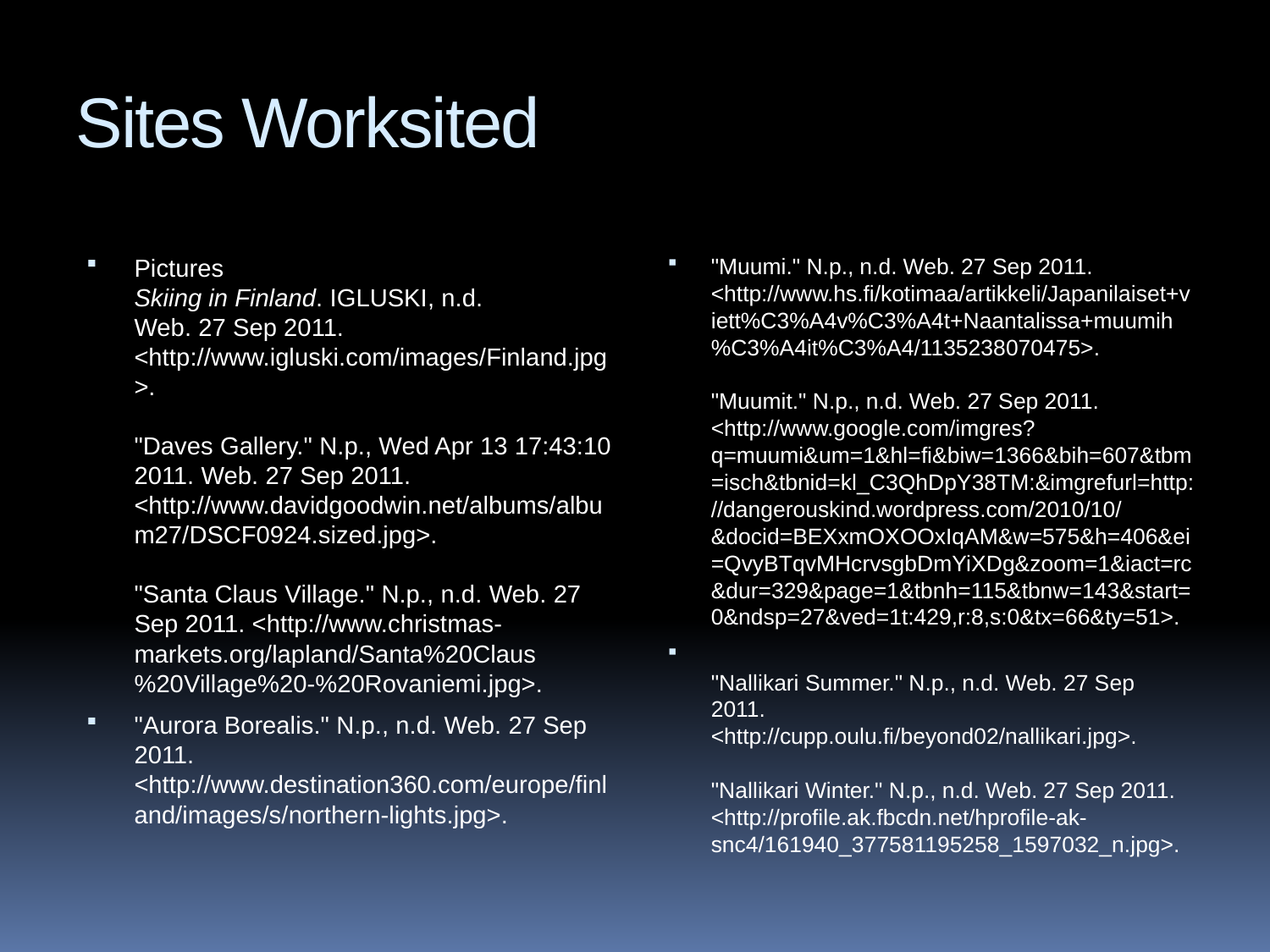

# Sites Worksited
Pictures
Skiing in Finland. IGLUSKI, n.d.
Web. 27 Sep 2011. <http://www.igluski.com/images/Finland.jpg>.
"Daves Gallery." N.p., Wed Apr 13 17:43:10 2011. Web. 27 Sep 2011. <http://www.davidgoodwin.net/albums/album27/DSCF0924.sized.jpg>.
"Santa Claus Village." N.p., n.d. Web. 27 Sep 2011. <http://www.christmas-markets.org/lapland/Santa%20Claus%20Village%20-%20Rovaniemi.jpg>.
"Aurora Borealis." N.p., n.d. Web. 27 Sep 2011. <http://www.destination360.com/europe/finland/images/s/northern-lights.jpg>.
"Muumi." N.p., n.d. Web. 27 Sep 2011. <http://www.hs.fi/kotimaa/artikkeli/Japanilaiset+viett%C3%A4v%C3%A4t+Naantalissa+muumih%C3%A4it%C3%A4/1135238070475>.
"Muumit." N.p., n.d. Web. 27 Sep 2011. <http://www.google.com/imgres?q=muumi&um=1&hl=fi&biw=1366&bih=607&tbm=isch&tbnid=kl_C3QhDpY38TM:&imgrefurl=http://dangerouskind.wordpress.com/2010/10/&docid=BEXxmOXOOxIqAM&w=575&h=406&ei=QvyBTqvMHcrvsgbDmYiXDg&zoom=1&iact=rc&dur=329&page=1&tbnh=115&tbnw=143&start=0&ndsp=27&ved=1t:429,r:8,s:0&tx=66&ty=51>.
"Nallikari Summer." N.p., n.d. Web. 27 Sep 2011. <http://cupp.oulu.fi/beyond02/nallikari.jpg>.
"Nallikari Winter." N.p., n.d. Web. 27 Sep 2011. <http://profile.ak.fbcdn.net/hprofile-ak-snc4/161940_377581195258_1597032_n.jpg>.